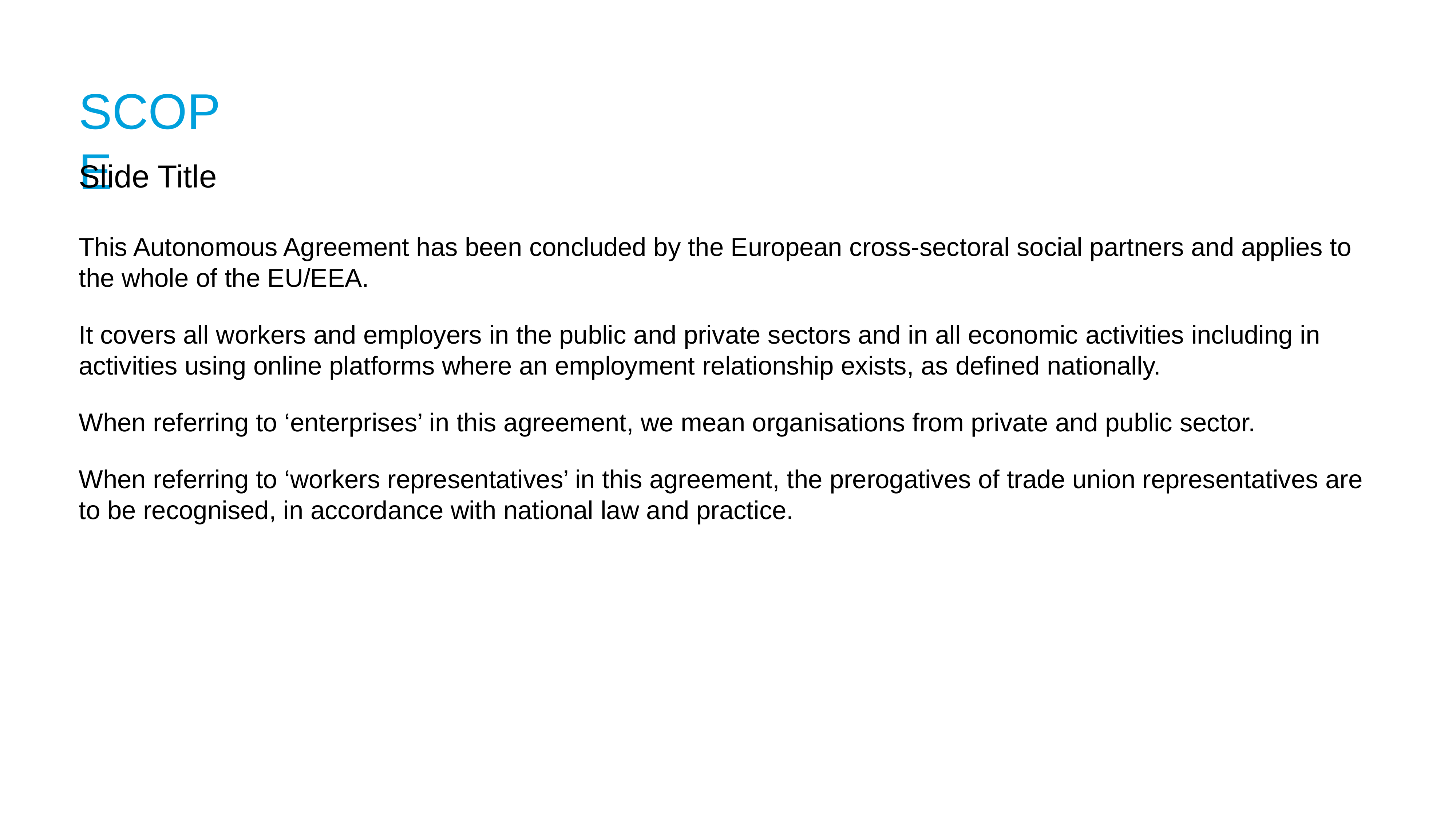

SCOPE
Slide Title
This Autonomous Agreement has been concluded by the European cross-sectoral social partners and applies to the whole of the EU/EEA.
It covers all workers and employers in the public and private sectors and in all economic activities including in activities using online platforms where an employment relationship exists, as defined nationally.
When referring to ‘enterprises’ in this agreement, we mean organisations from private and public sector.
When referring to ‘workers representatives’ in this agreement, the prerogatives of trade union representatives are to be recognised, in accordance with national law and practice.